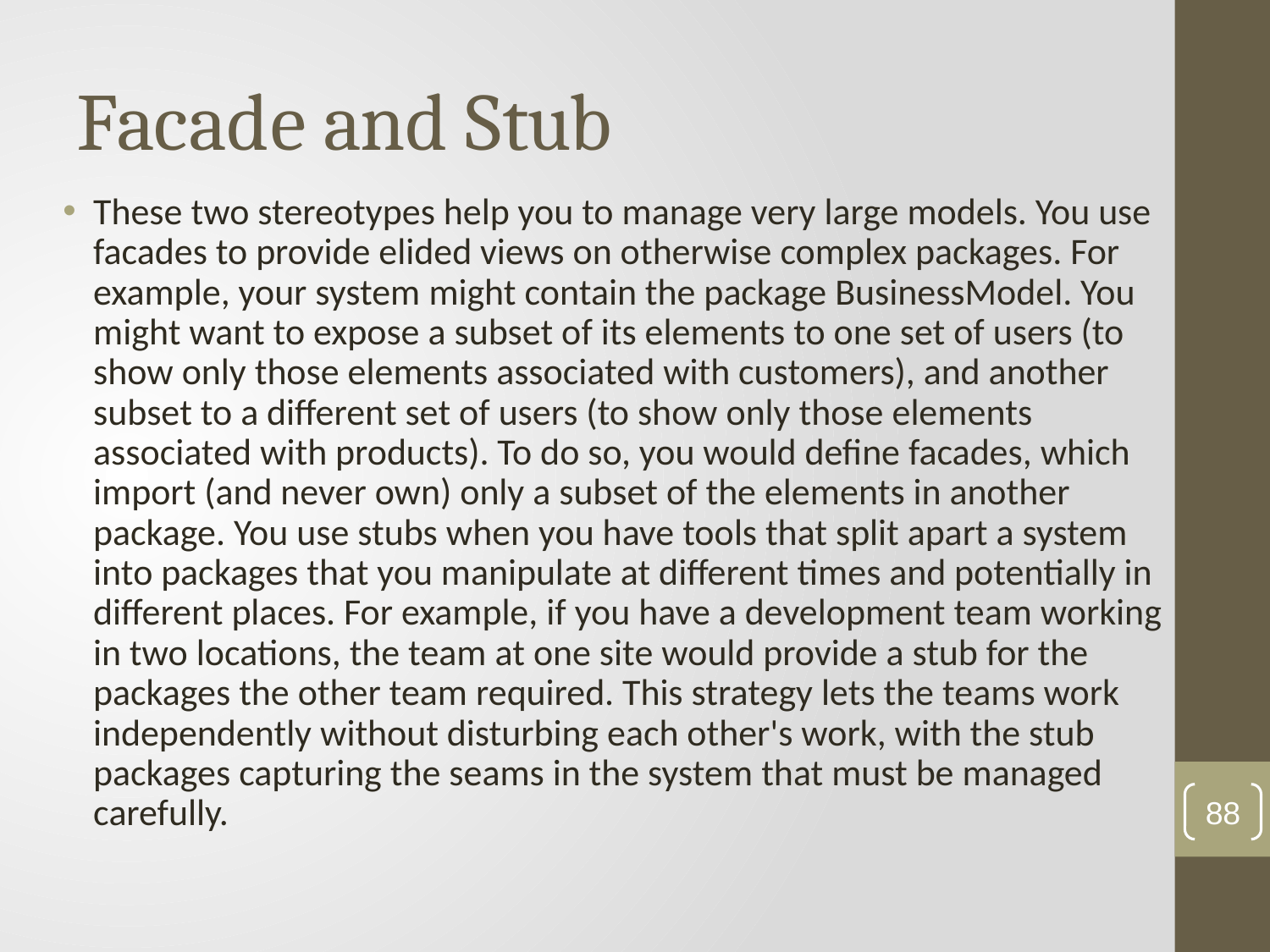

# Facade and Stub
These two stereotypes help you to manage very large models. You use facades to provide elided views on otherwise complex packages. For example, your system might contain the package BusinessModel. You might want to expose a subset of its elements to one set of users (to show only those elements associated with customers), and another subset to a different set of users (to show only those elements associated with products). To do so, you would define facades, which import (and never own) only a subset of the elements in another package. You use stubs when you have tools that split apart a system into packages that you manipulate at different times and potentially in different places. For example, if you have a development team working in two locations, the team at one site would provide a stub for the packages the other team required. This strategy lets the teams work independently without disturbing each other's work, with the stub packages capturing the seams in the system that must be managed carefully.
88